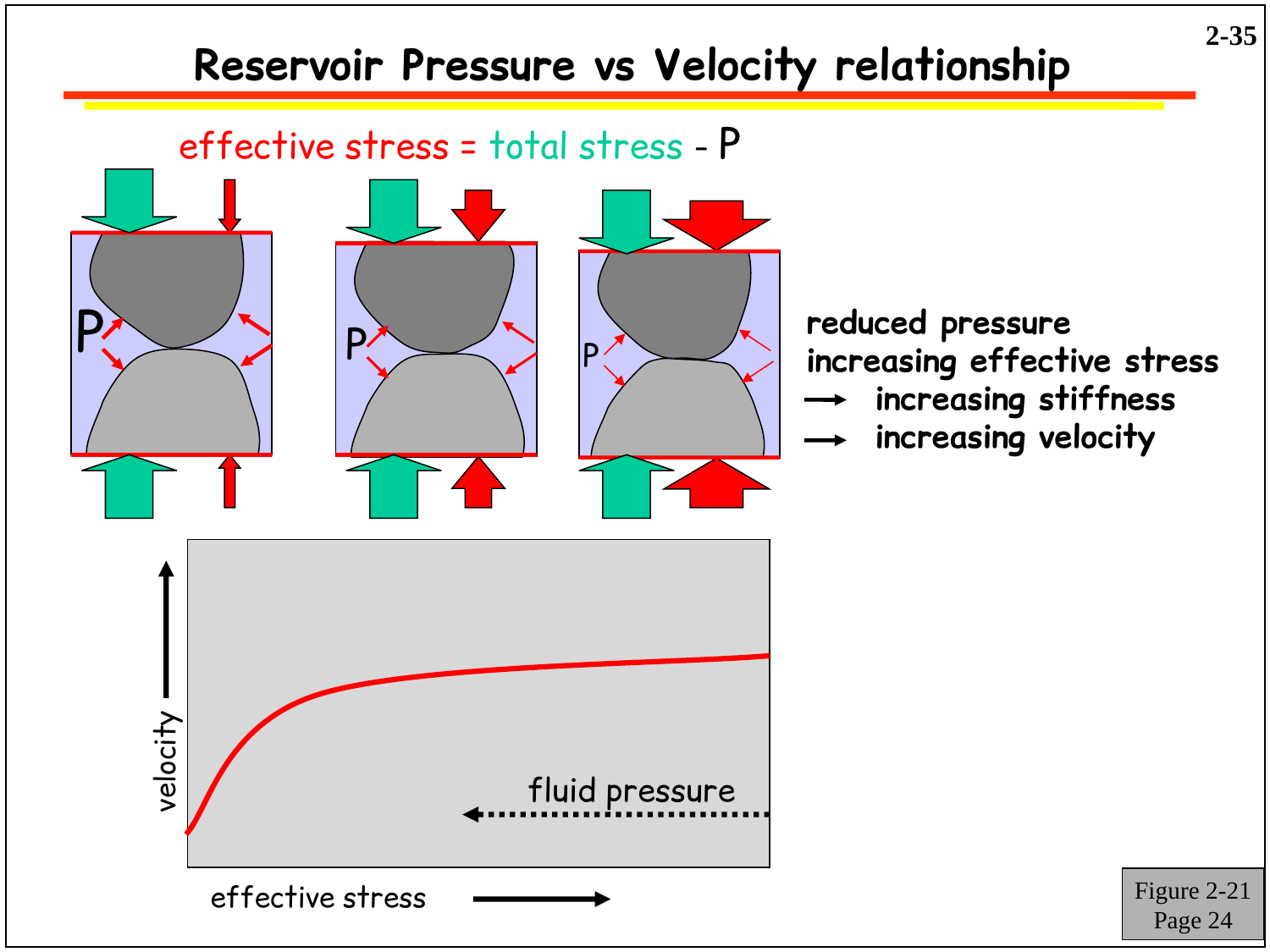

2-35
Reservoir Pressure vs Velocity relationship
effective stress = total stress - P

P
reduced pressure
increasing effective stress
     increasing stiffness
     increasing velocity

P

P

velocity

fluid pressure

Figure 2-21
Page 24
effective stress